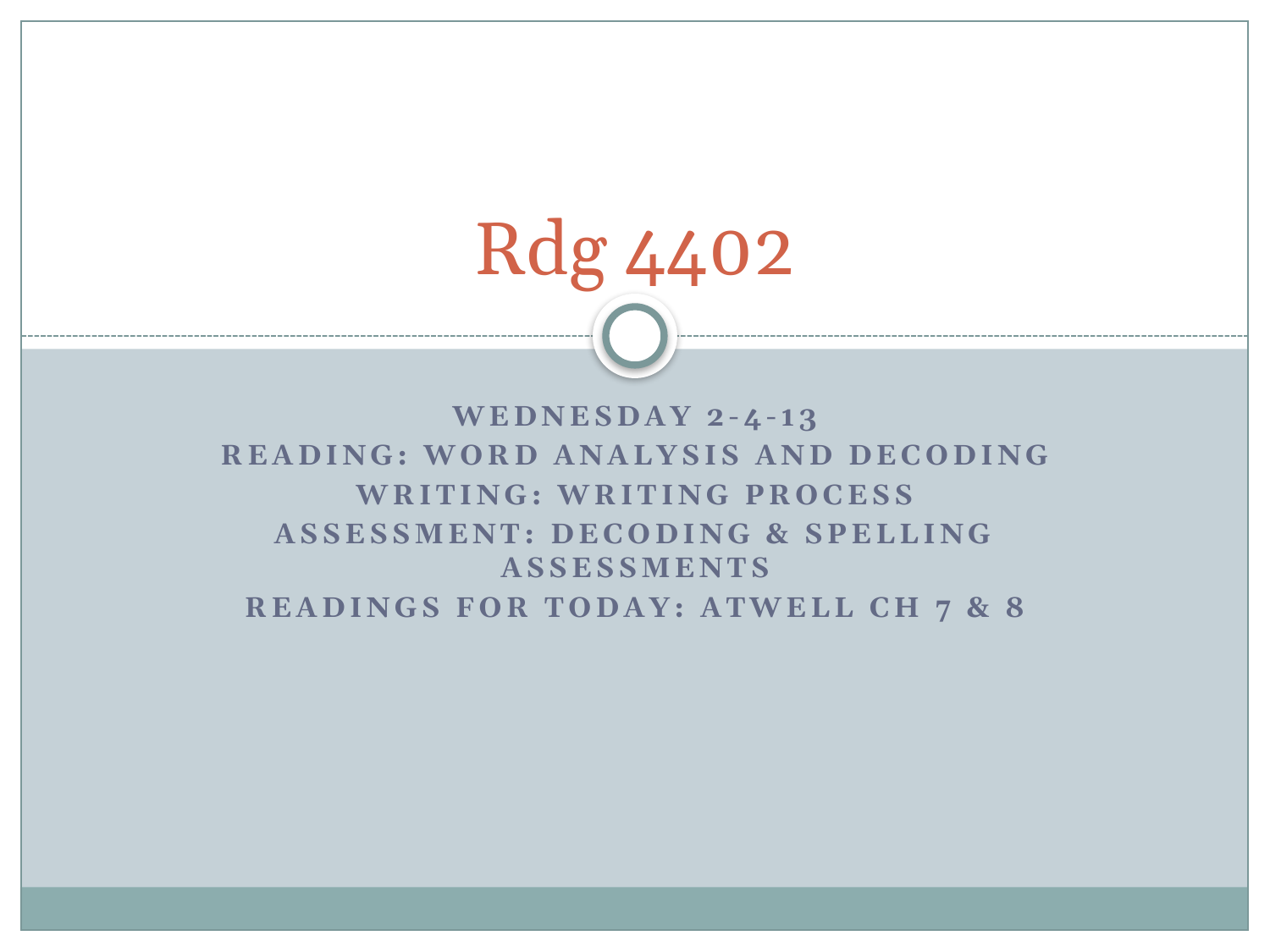

# Rdg 4402
Wednesday 2-4-13
Reading: word analysis and decoding
Writing: writing process
Assessment: decoding & Spelling assessments
Readings for today: Atwell Ch 7 & 8